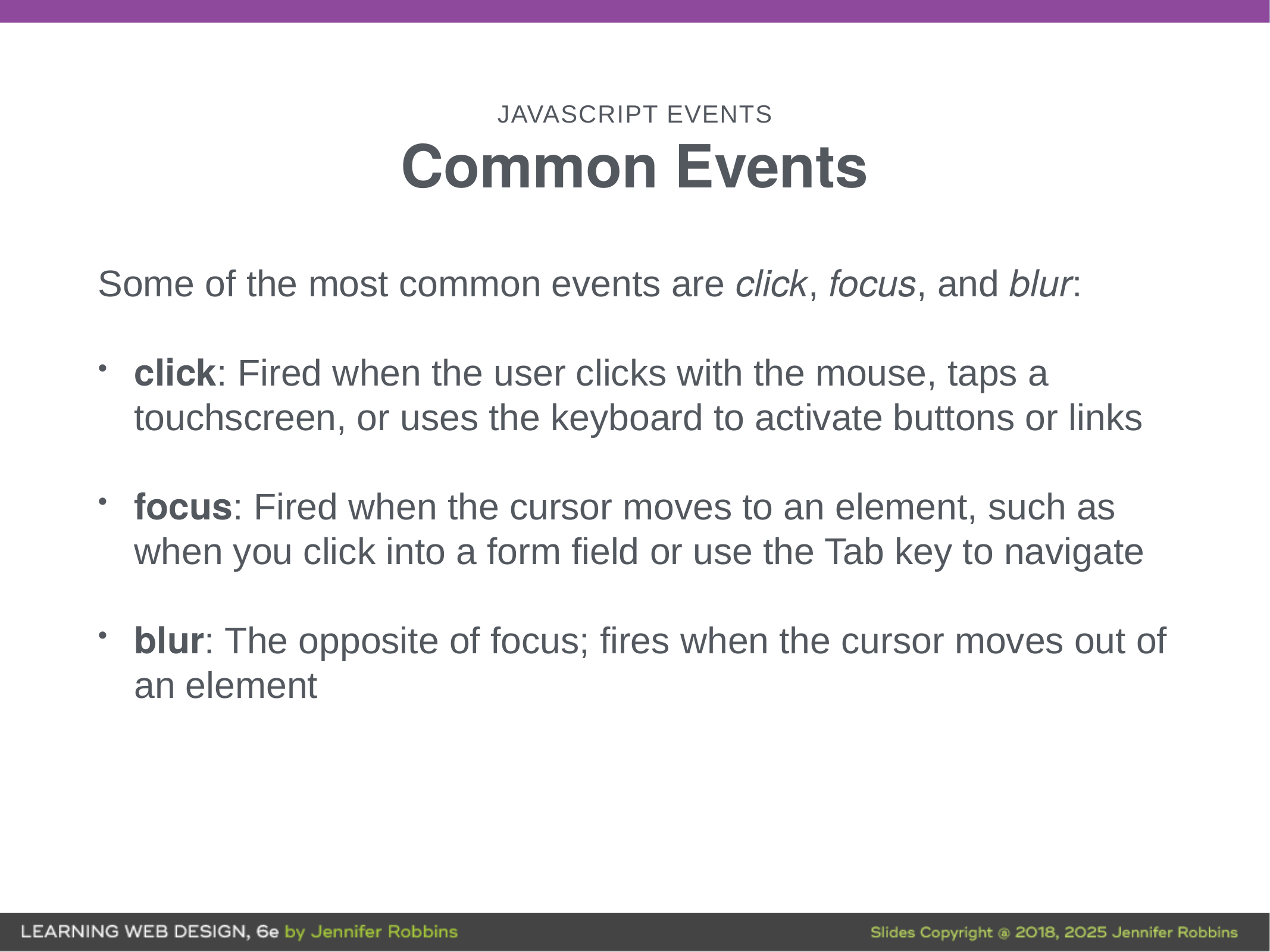

# JavaScript Events
Common Events
Some of the most common events are click, focus, and blur:
click: Fired when the user clicks with the mouse, taps a touchscreen, or uses the keyboard to activate buttons or links
focus: Fired when the cursor moves to an element, such as when you click into a form field or use the Tab key to navigate
blur: The opposite of focus; fires when the cursor moves out of an element